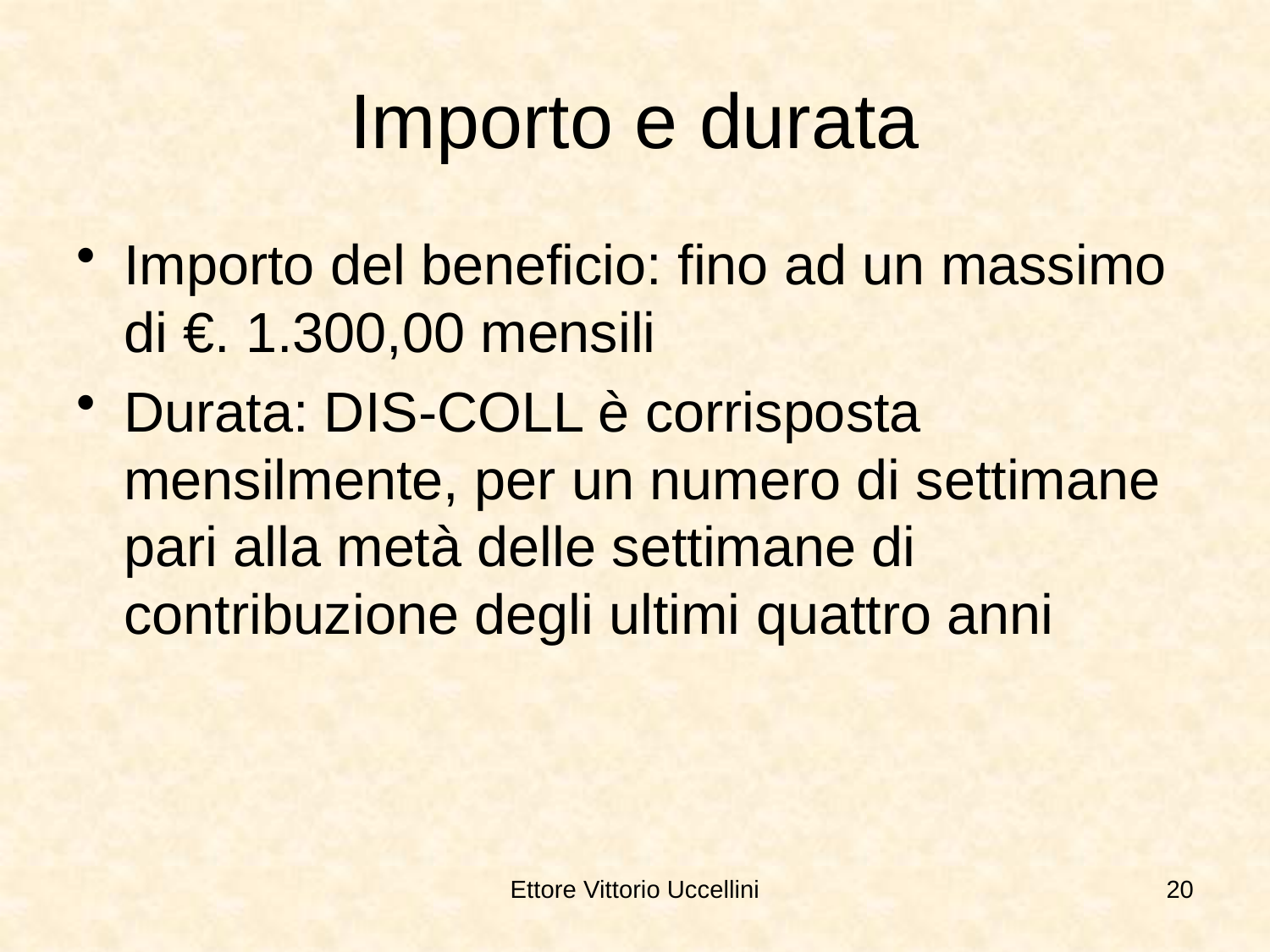

# Importo e durata
Importo del beneficio: fino ad un massimo di €. 1.300,00 mensili
Durata: DIS-COLL è corrisposta mensilmente, per un numero di settimane pari alla metà delle settimane di contribuzione degli ultimi quattro anni

Ettore Vittorio Uccellini
20